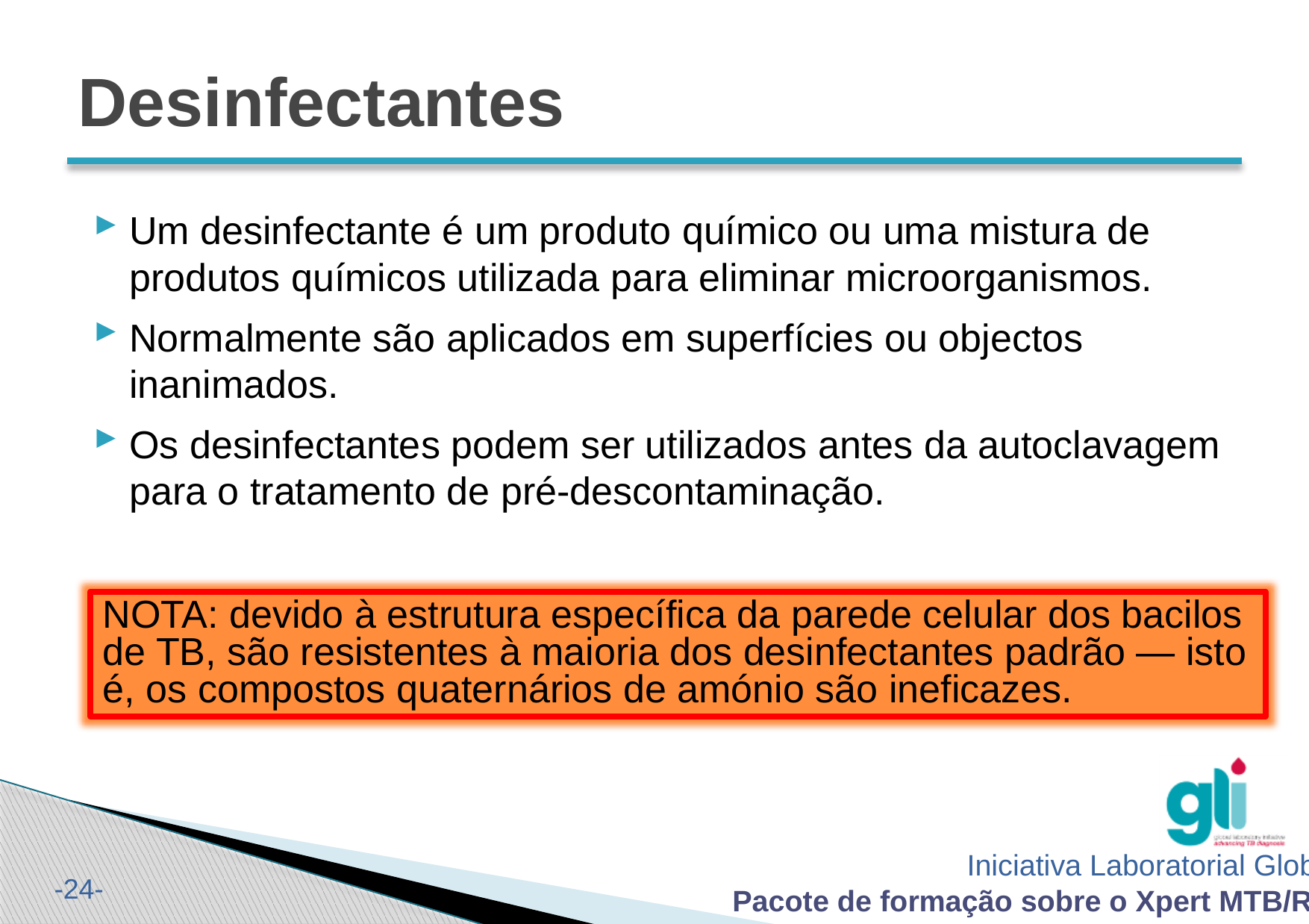

# Desinfectantes
Um desinfectante é um produto químico ou uma mistura de produtos químicos utilizada para eliminar microorganismos.
Normalmente são aplicados em superfícies ou objectos inanimados.
Os desinfectantes podem ser utilizados antes da autoclavagem para o tratamento de pré-descontaminação.

NOTA: devido à estrutura específica da parede celular dos bacilos de TB, são resistentes à maioria dos desinfectantes padrão — isto é, os compostos quaternários de amónio são ineficazes.